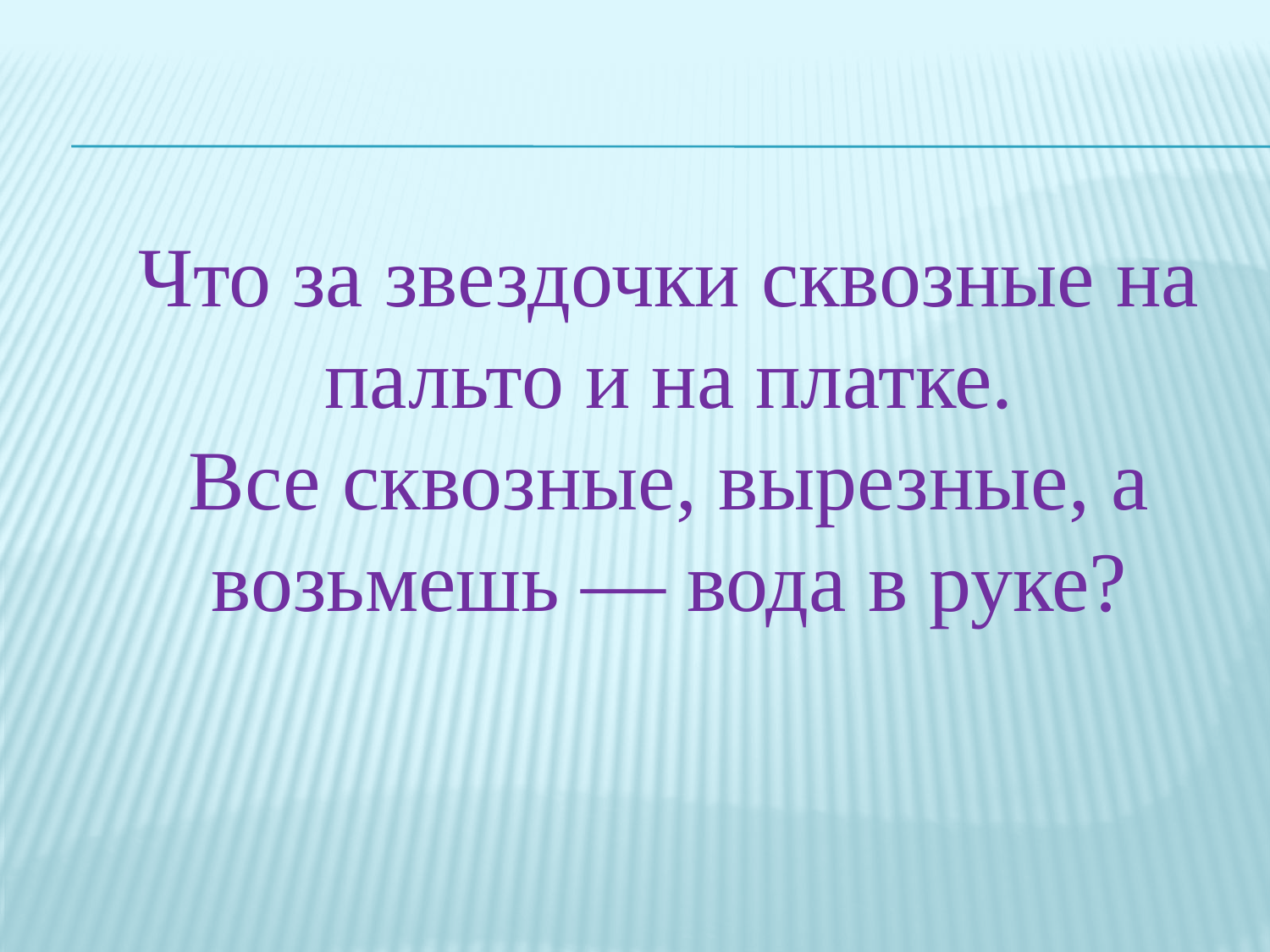

Что за звездочки сквозные на пальто и на платке.
Все сквозные, вырезные, а возьмешь — вода в руке?